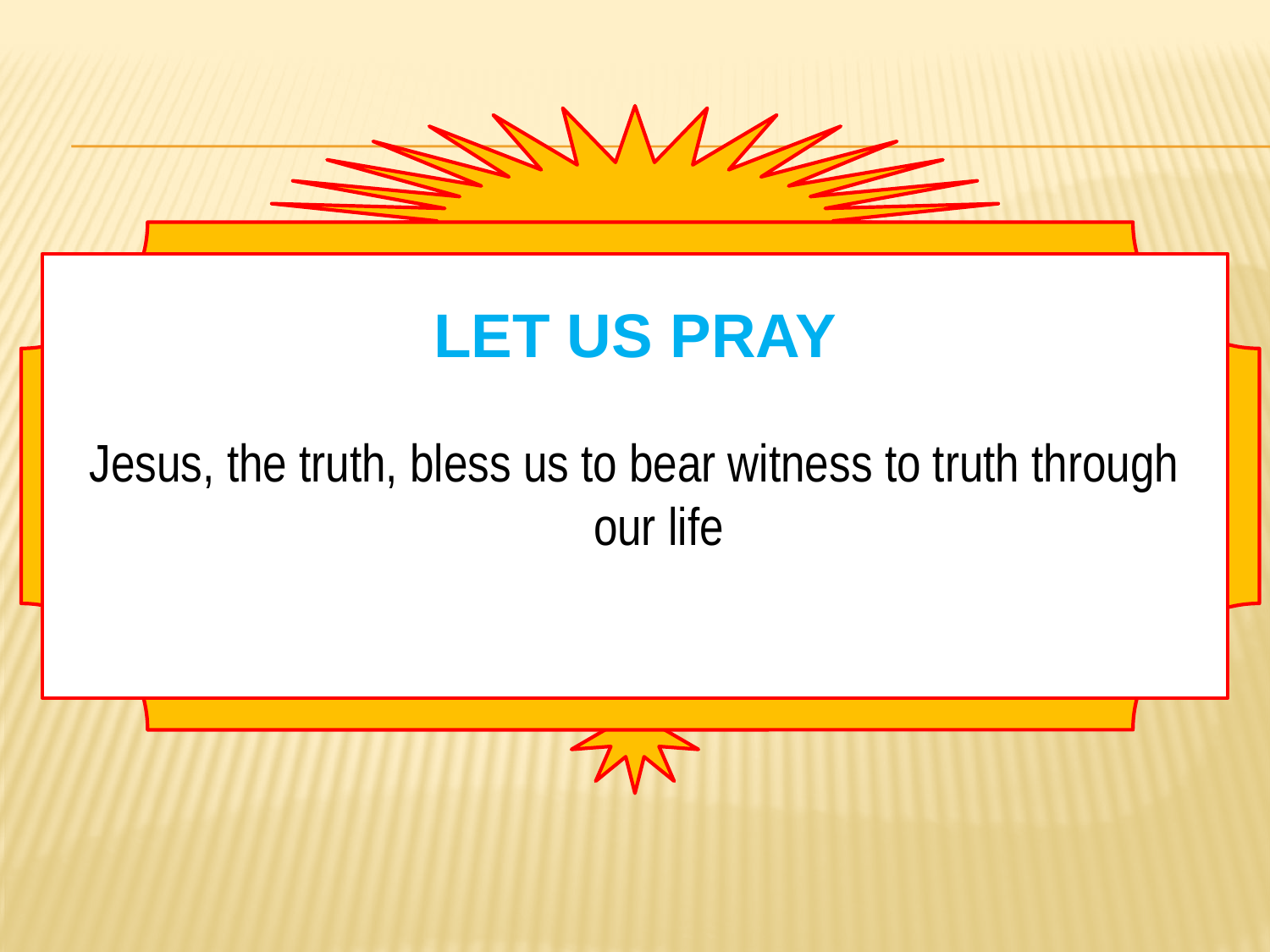

# Let us pray
Jesus, the truth, bless us to bear witness to truth through our life